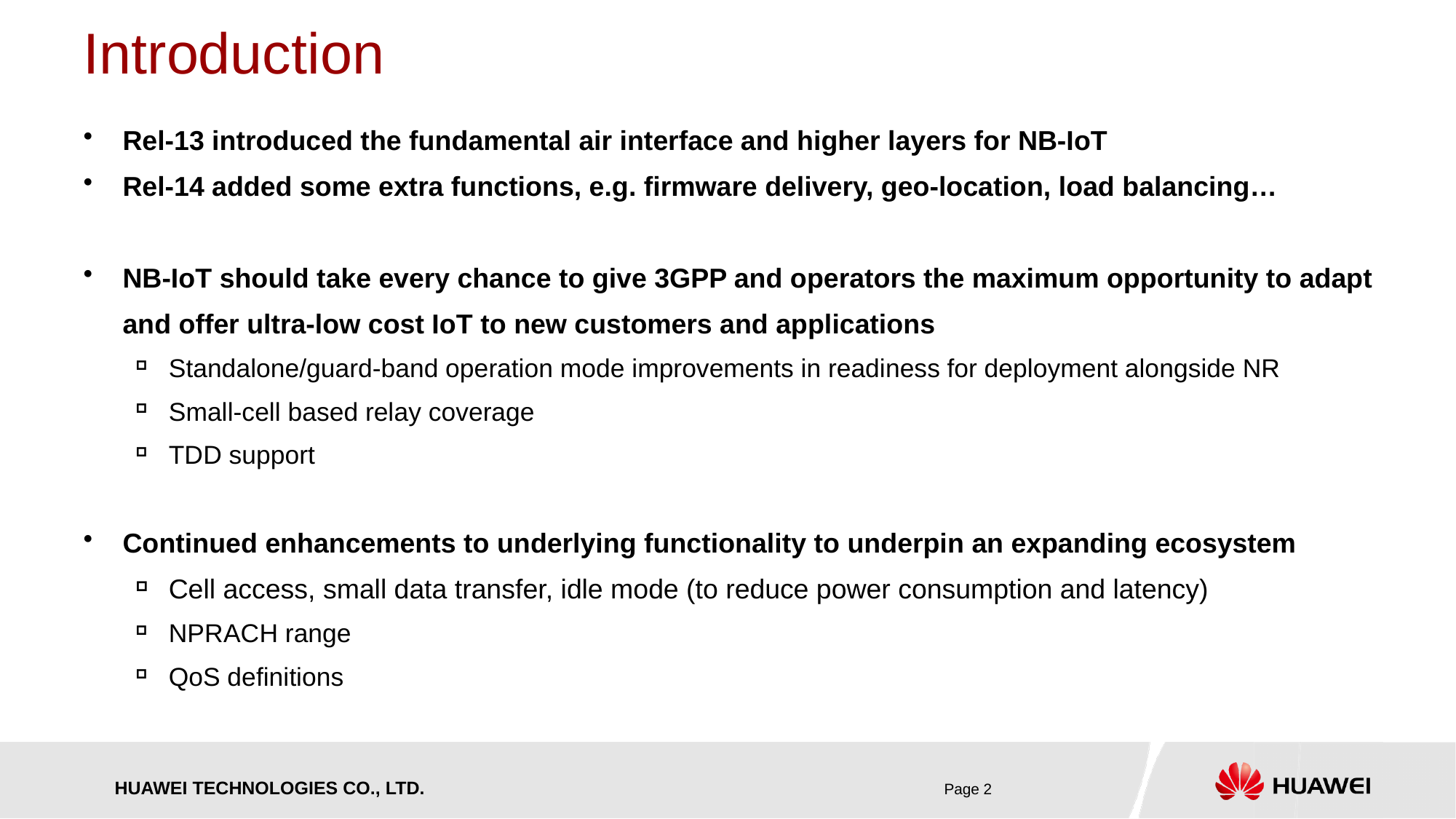

# Introduction
Rel-13 introduced the fundamental air interface and higher layers for NB-IoT
Rel-14 added some extra functions, e.g. firmware delivery, geo-location, load balancing…

NB-IoT should take every chance to give 3GPP and operators the maximum opportunity to adapt and offer ultra-low cost IoT to new customers and applications
Standalone/guard-band operation mode improvements in readiness for deployment alongside NR
Small-cell based relay coverage
TDD support

Continued enhancements to underlying functionality to underpin an expanding ecosystem
Cell access, small data transfer, idle mode (to reduce power consumption and latency)
NPRACH range
QoS definitions